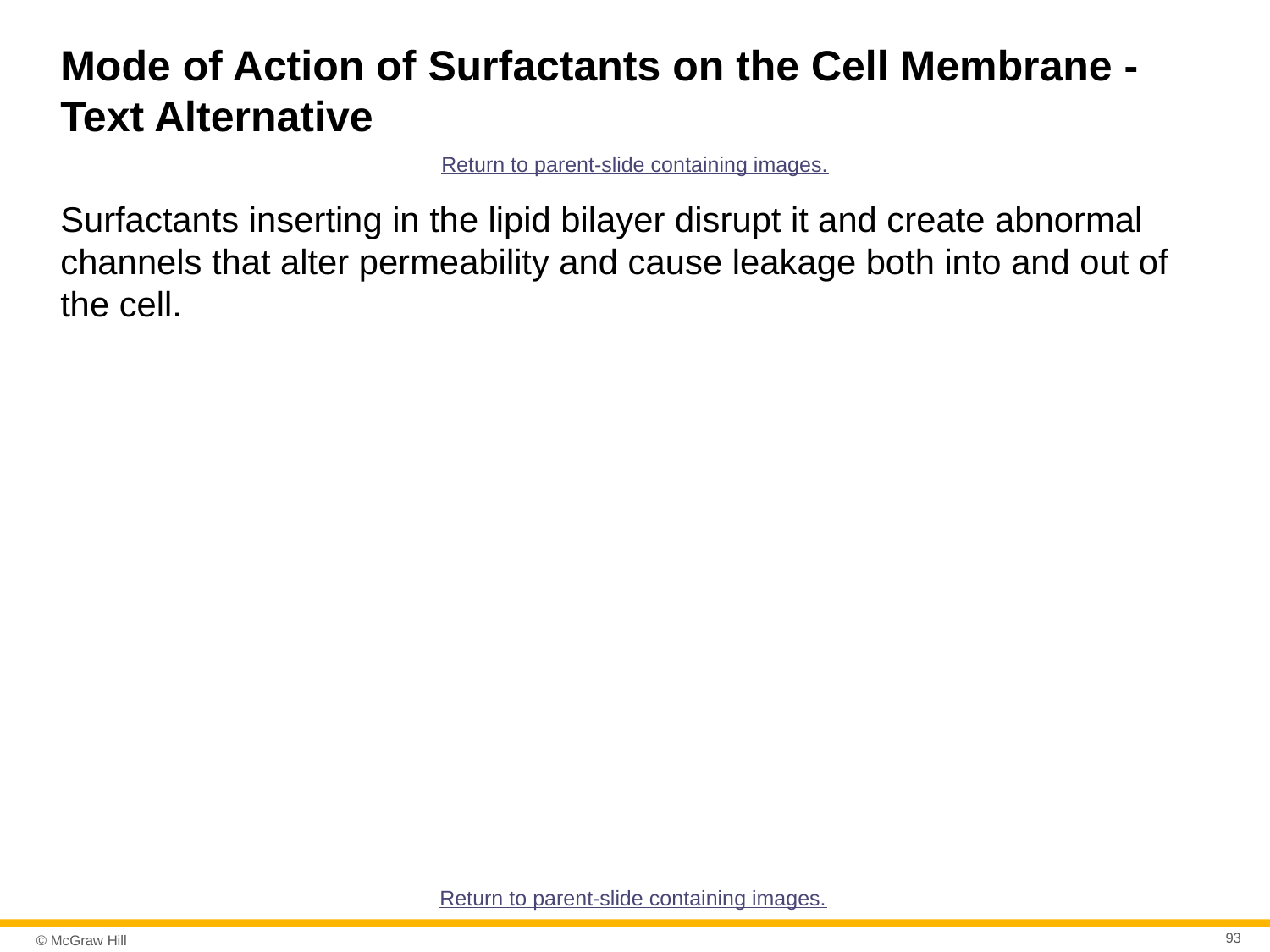

# Mode of Action of Surfactants on the Cell Membrane - Text Alternative
Return to parent-slide containing images.
Surfactants inserting in the lipid bilayer disrupt it and create abnormal channels that alter permeability and cause leakage both into and out of the cell.
Return to parent-slide containing images.